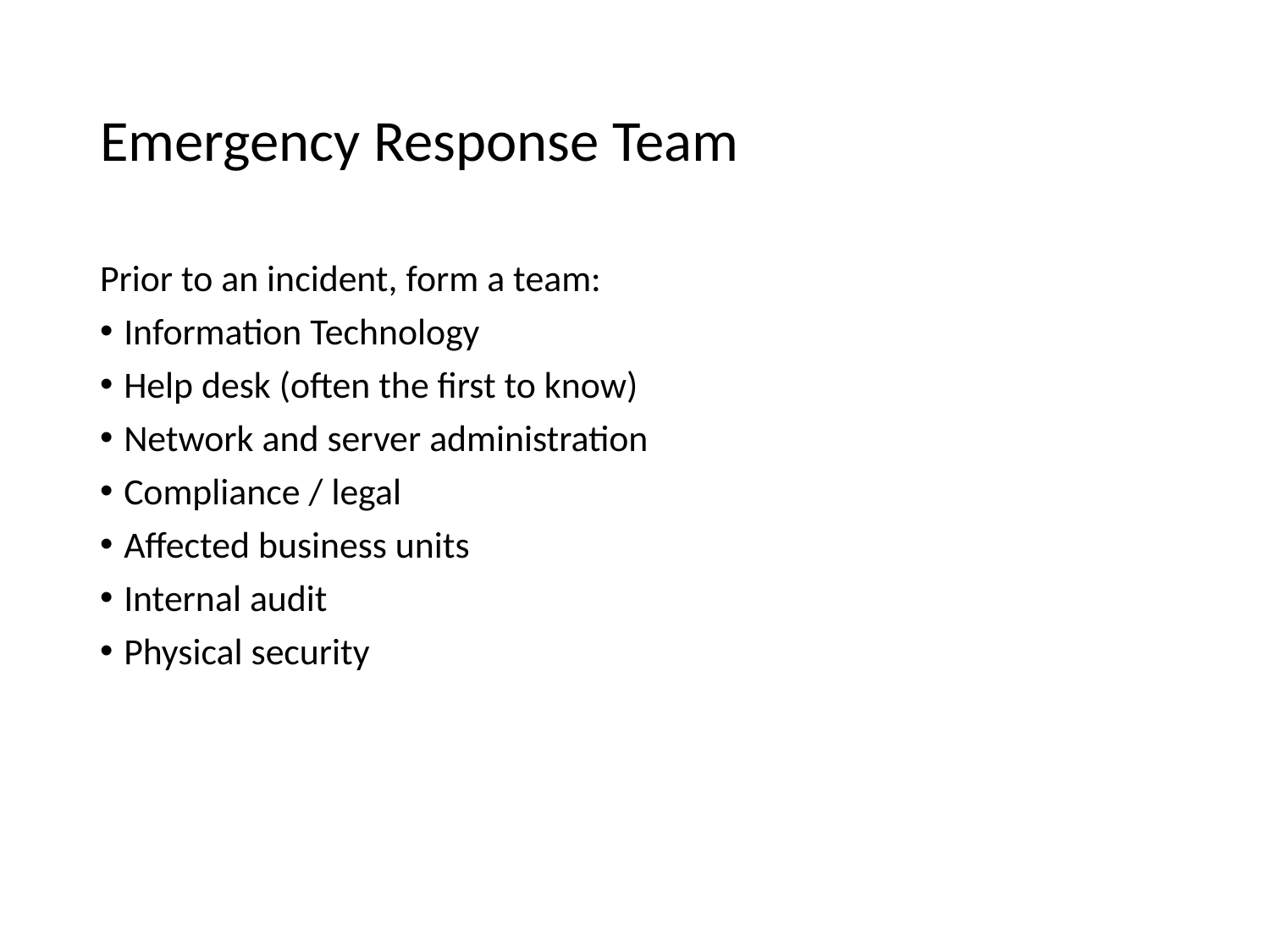

# Emergency Response Team
Prior to an incident, form a team:
Information Technology
Help desk (often the first to know)
Network and server administration
Compliance / legal
Affected business units
Internal audit
Physical security